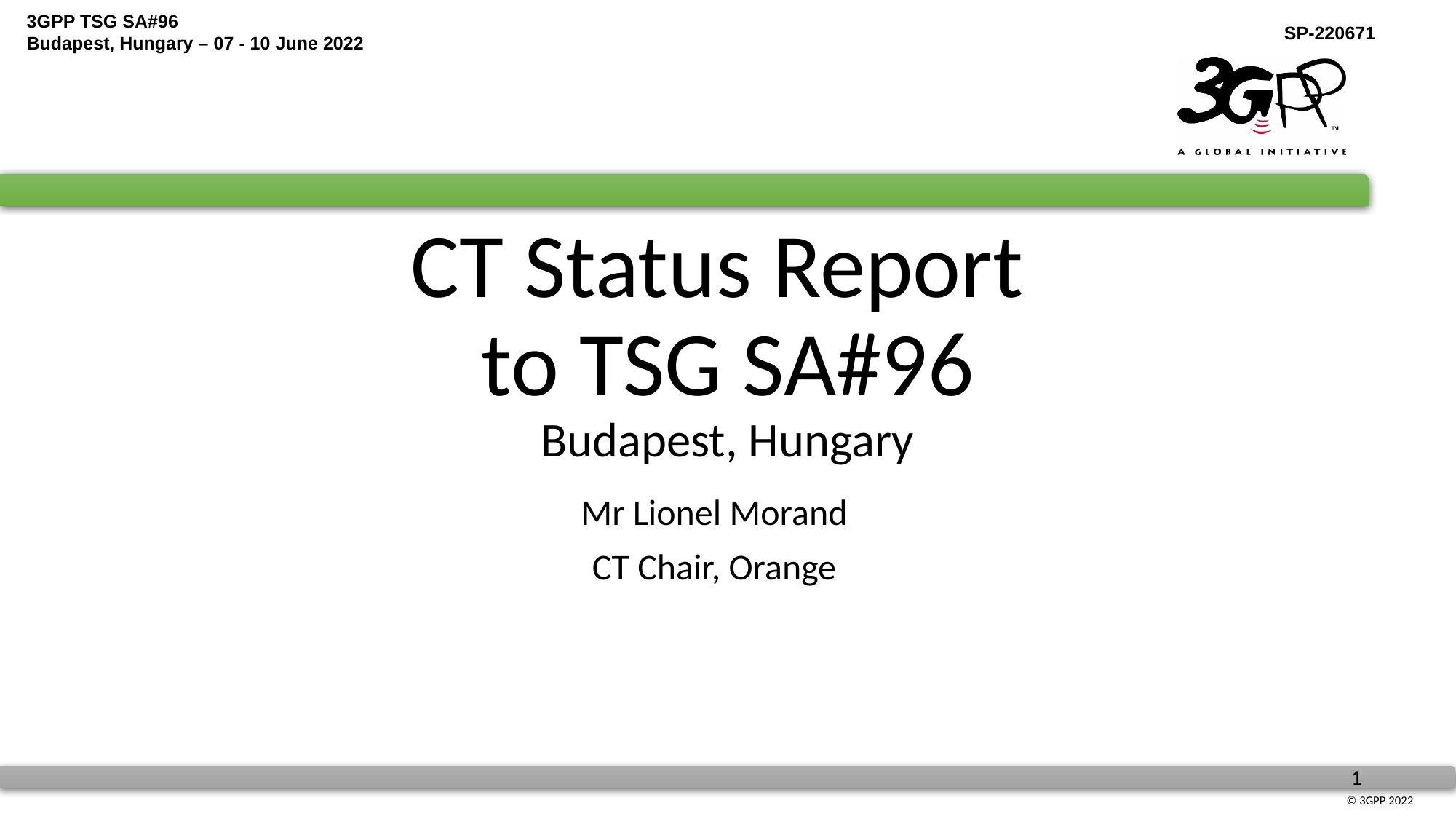

# CT Status Report to TSG SA#96 Budapest, Hungary
Mr Lionel Morand
CT Chair, Orange